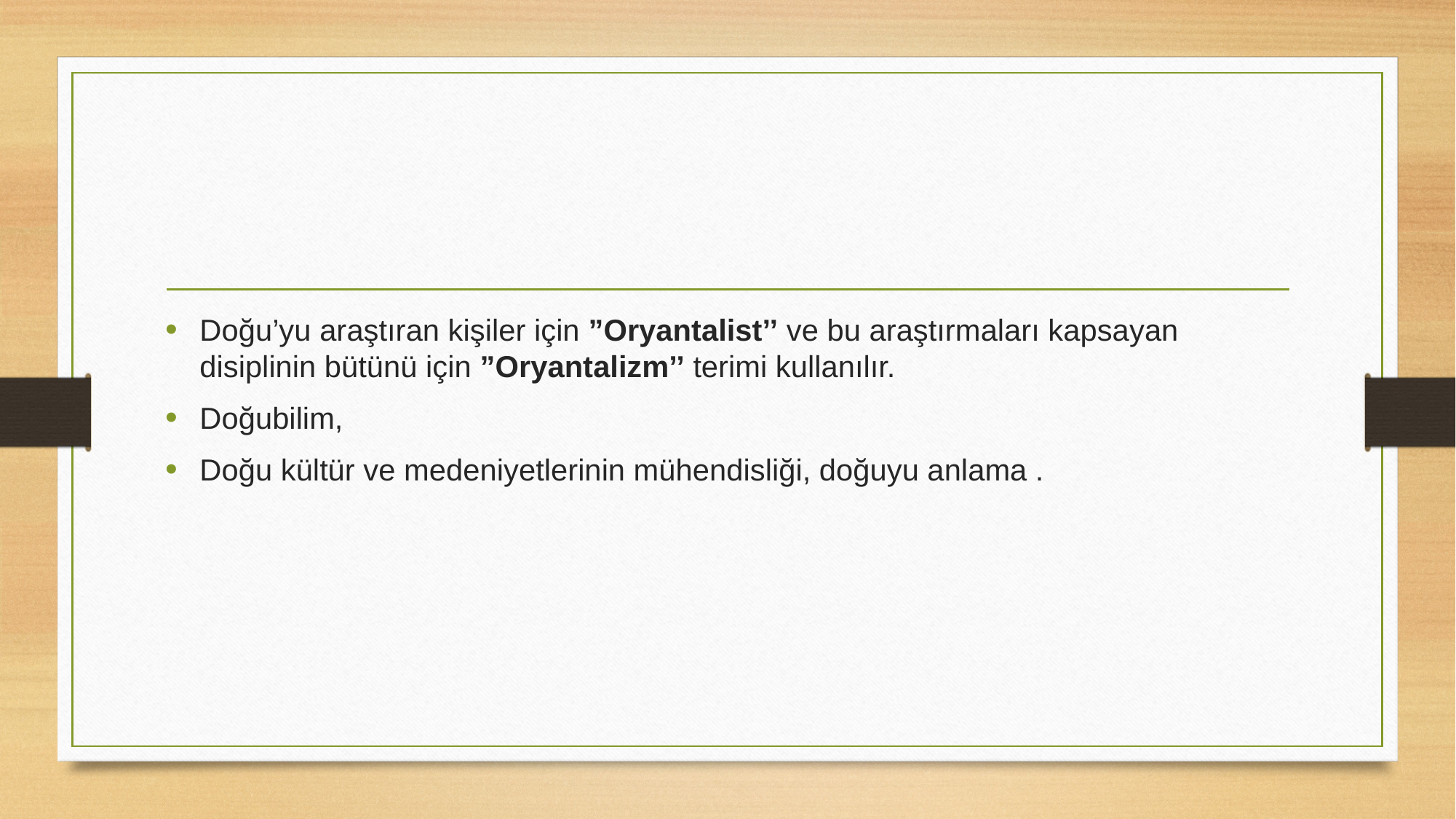

#
Doğu’yu araştıran kişiler için ”Oryantalist’’ ve bu araştırmaları kapsayan disiplinin bütünü için ”Oryantalizm’’ terimi kullanılır.
Doğubilim,
Doğu kültür ve medeniyetlerinin mühendisliği, doğuyu anlama .